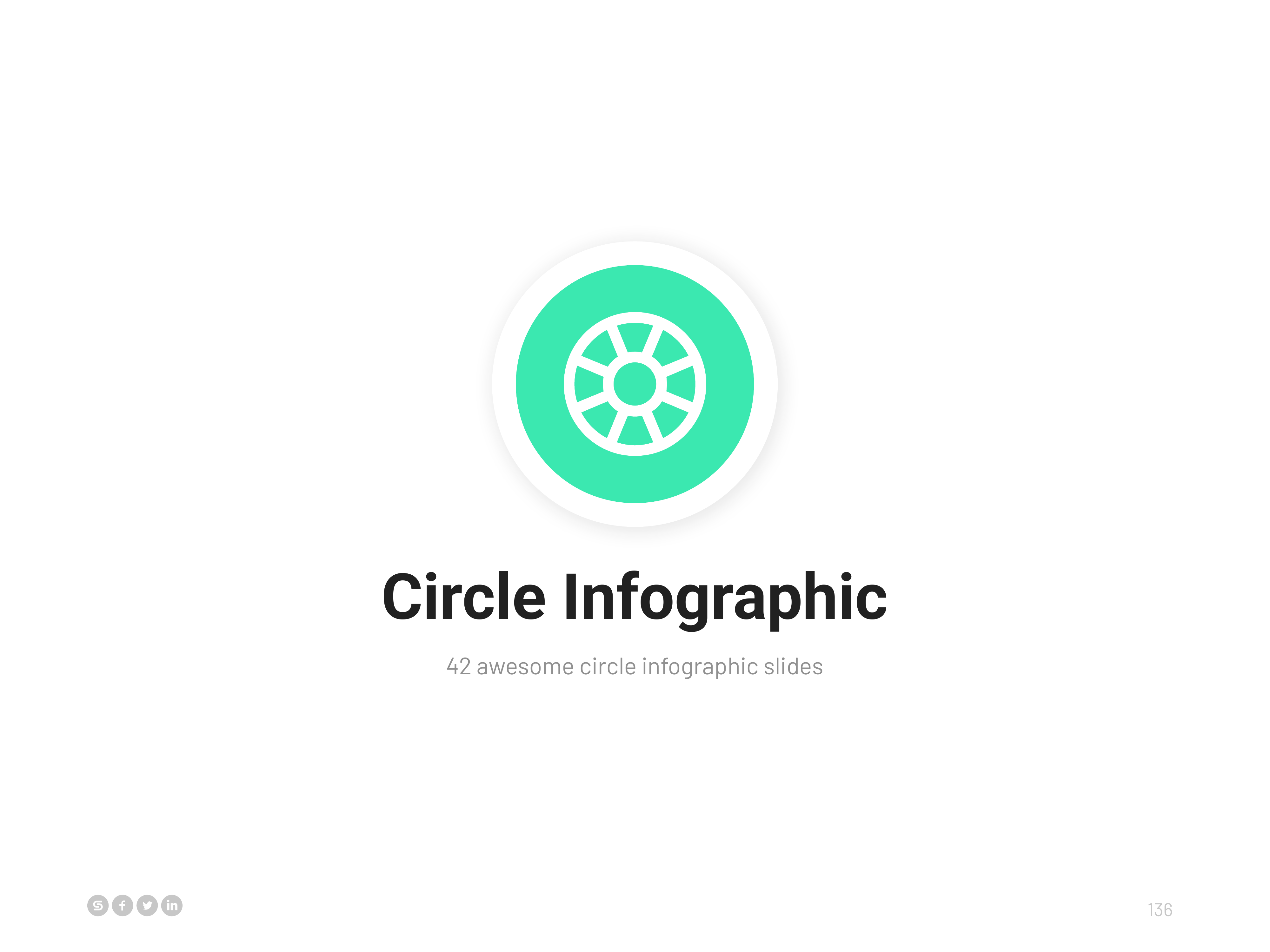

Circle Infographic
42 awesome circle infographic slides